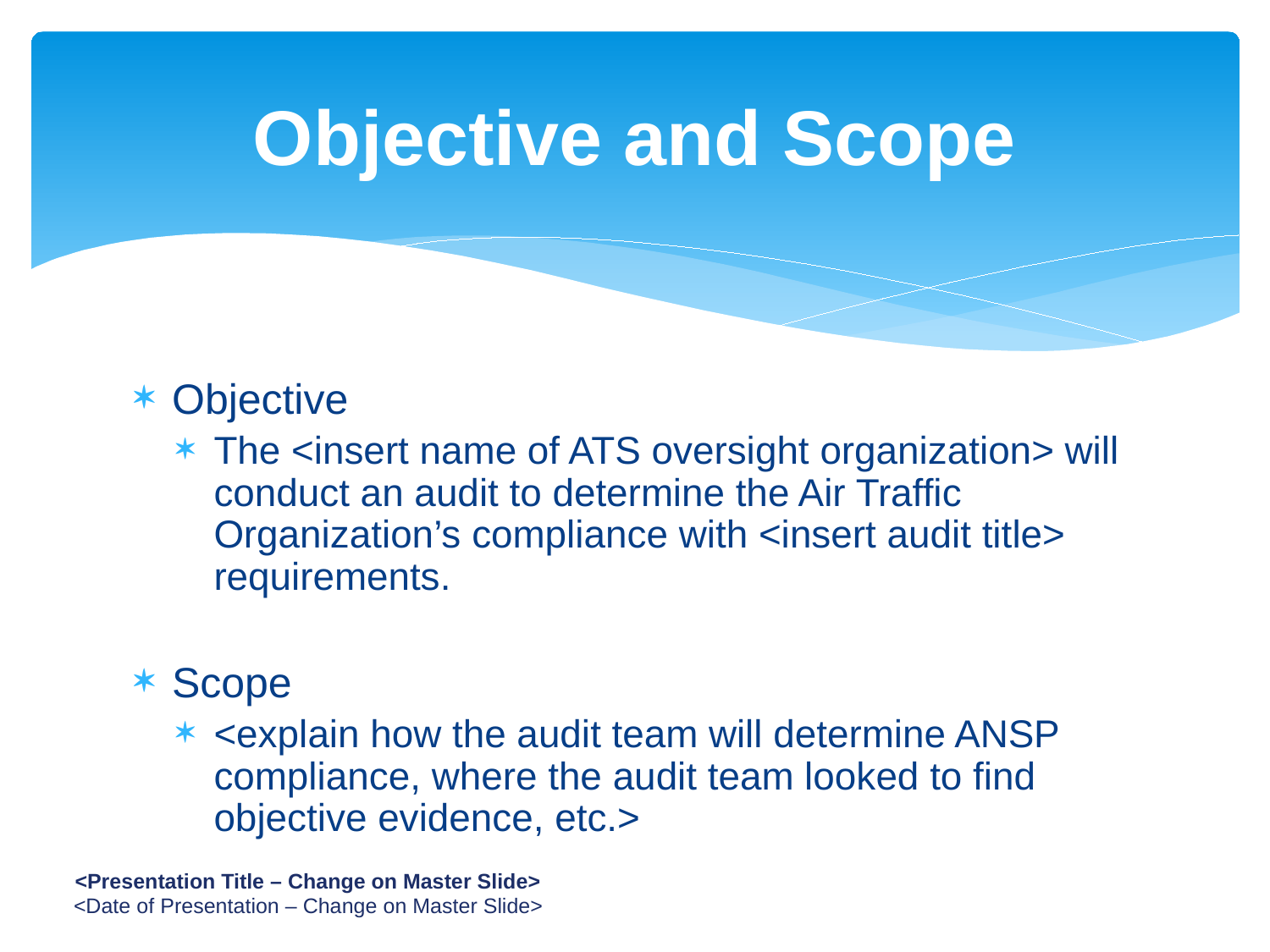

# Objective and Scope
Objective
The <insert name of ATS oversight organization> will conduct an audit to determine the Air Traffic Organization’s compliance with <insert audit title> requirements.

Scope
<explain how the audit team will determine ANSP compliance, where the audit team looked to find objective evidence, etc.>

4